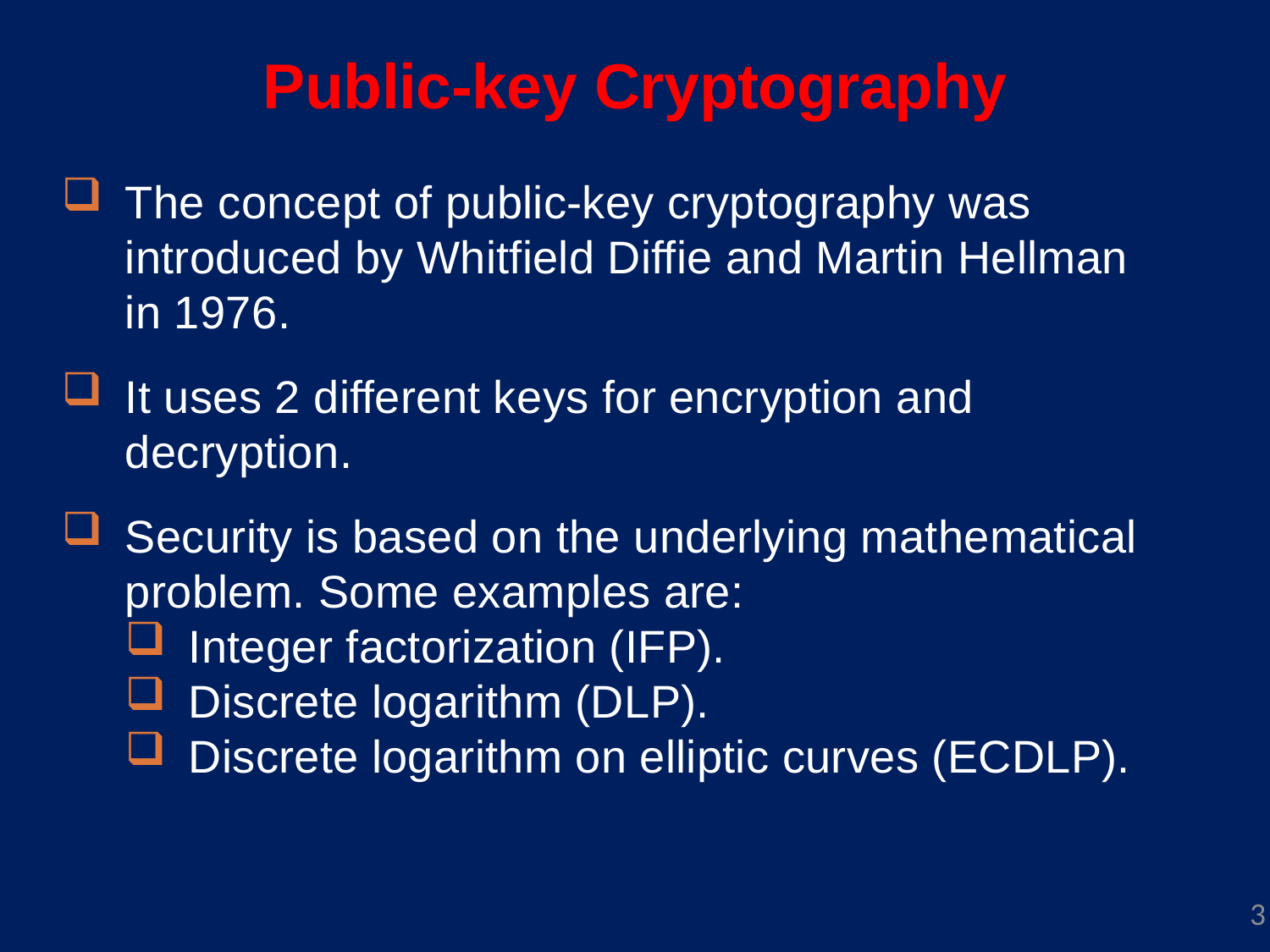

# Public-key Cryptography
The concept of public-key cryptography was introduced by Whitfield Diffie and Martin Hellman in 1976.

It uses 2 different keys for encryption and decryption.

Security is based on the underlying mathematical problem. Some examples are:
Integer factorization (IFP).
Discrete logarithm (DLP).
Discrete logarithm on elliptic curves (ECDLP).
3